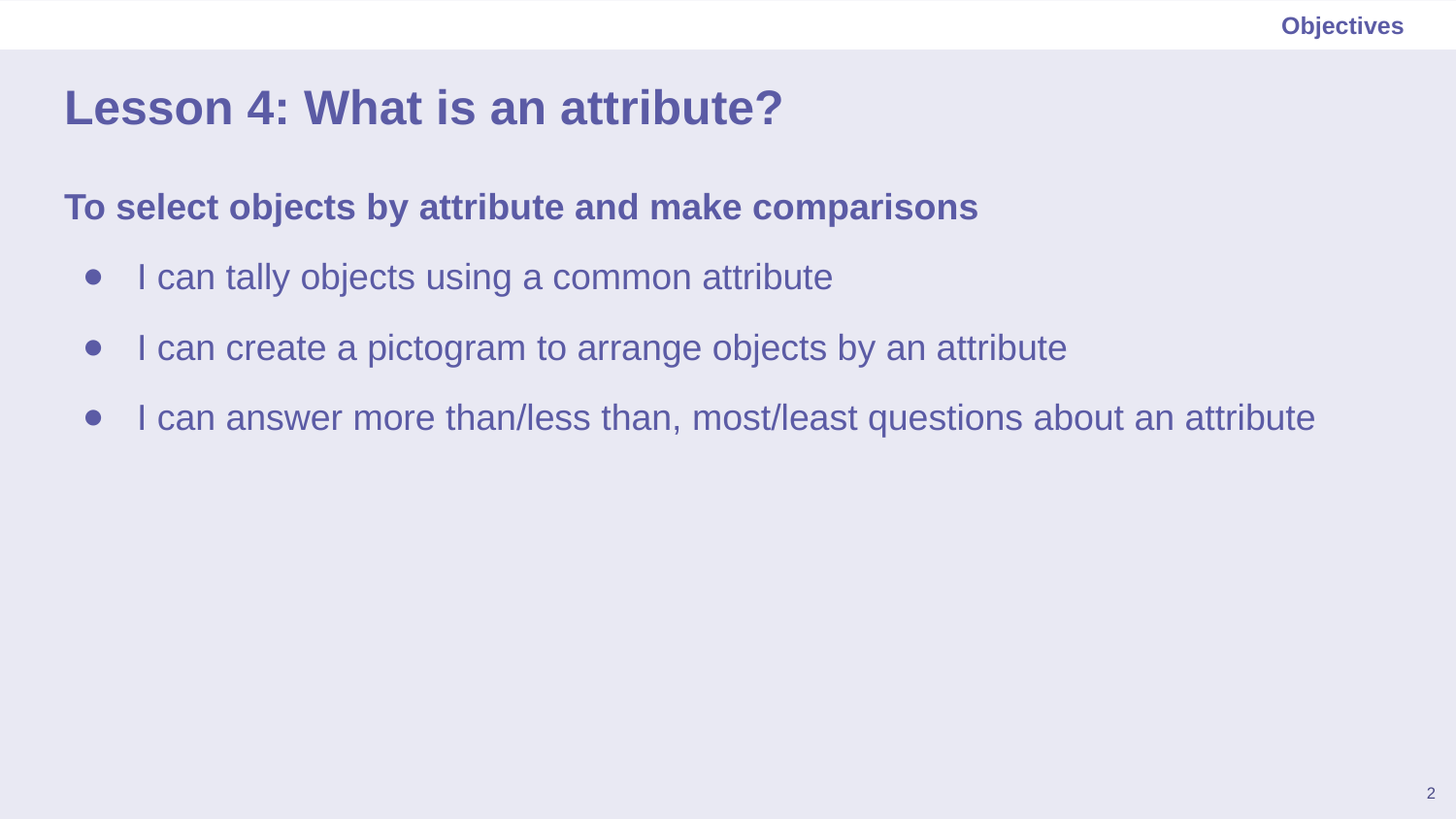

Objectives
# Lesson 4: What is an attribute?
To select objects by attribute and make comparisons
I can tally objects using a common attribute
I can create a pictogram to arrange objects by an attribute
I can answer more than/less than, most/least questions about an attribute

2